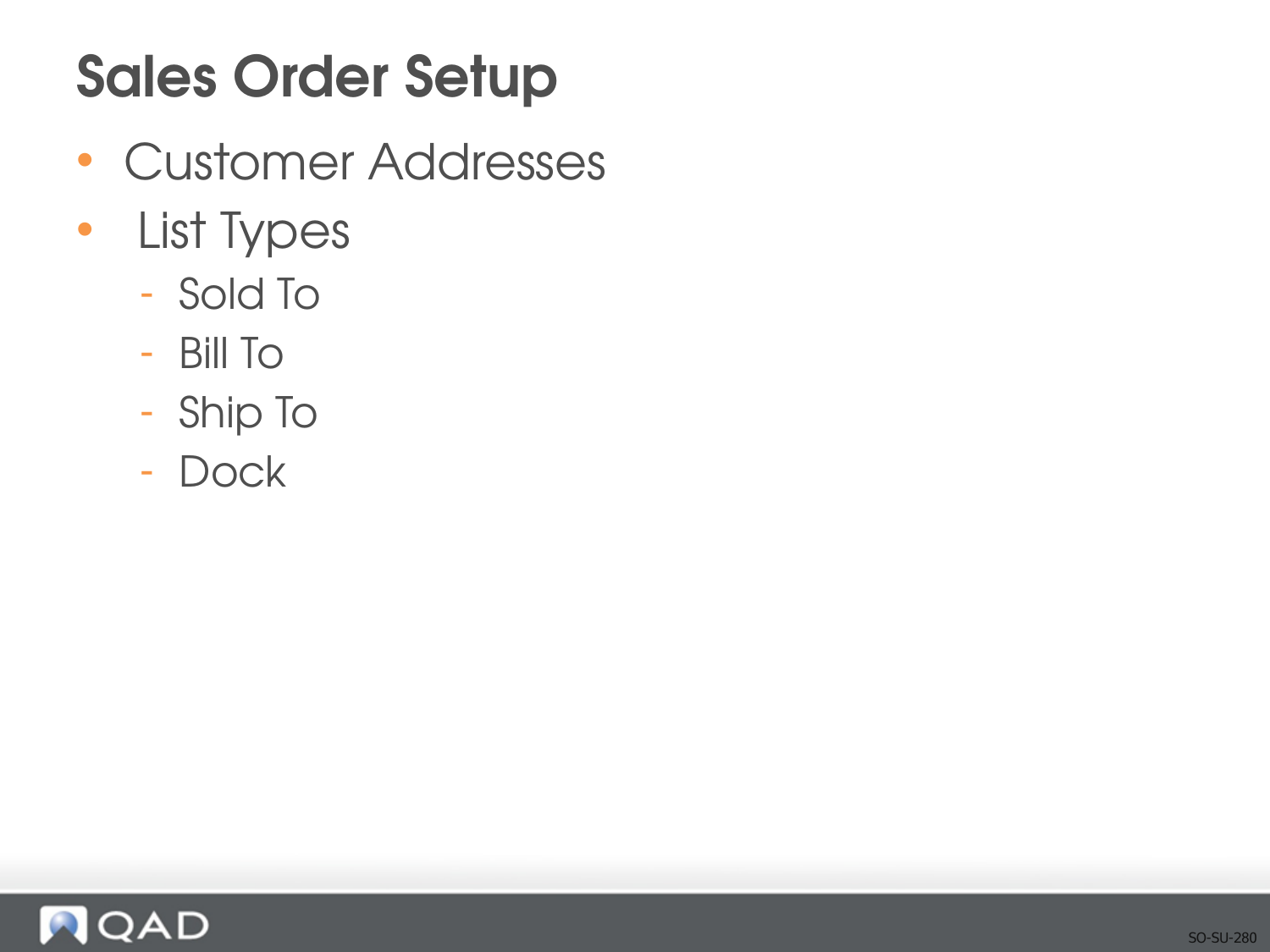

# Sales Order Setup
Customer Addresses
 List Types
Sold To
Bill To
Ship To
Dock
SO-SU-280